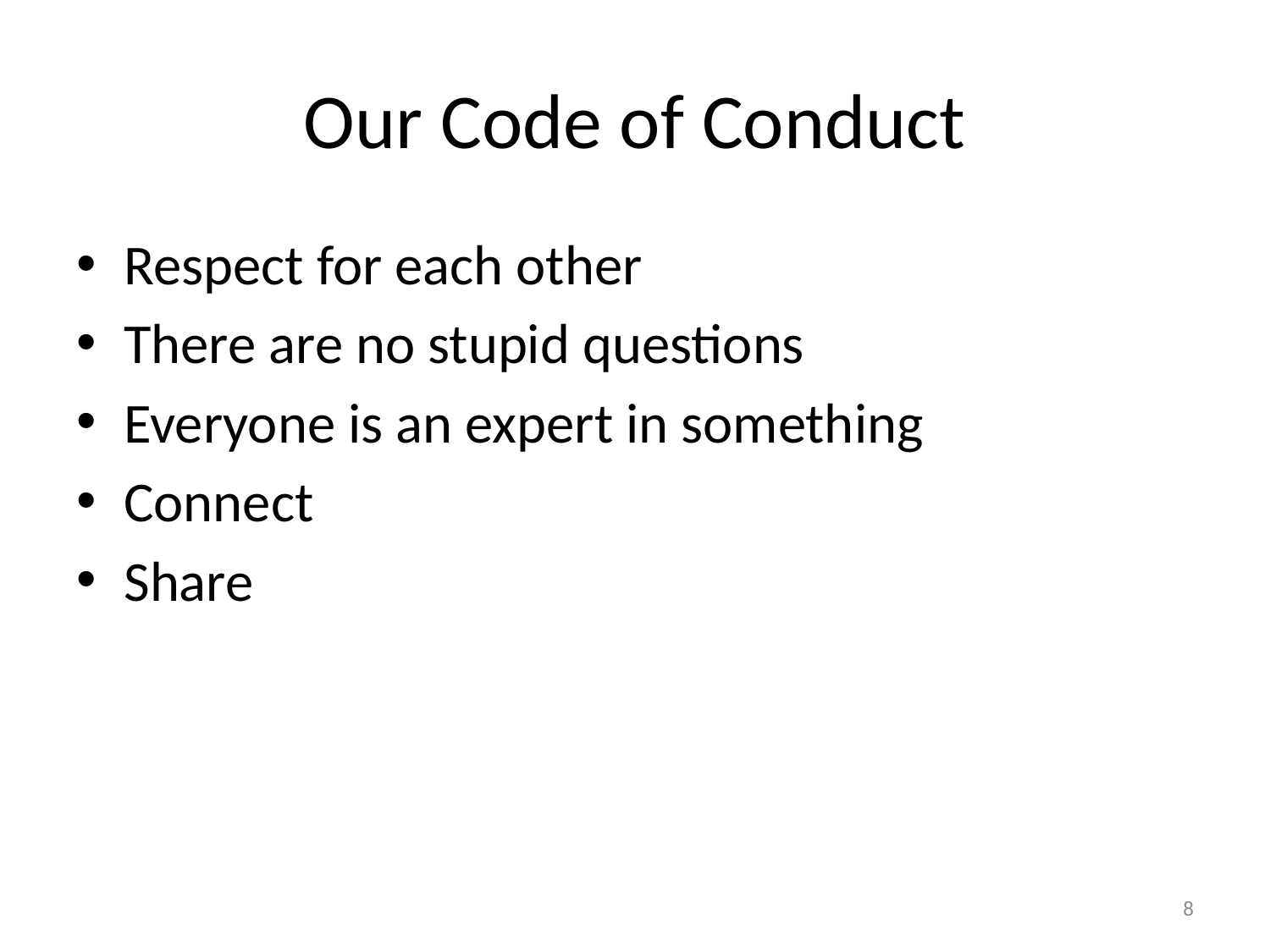

# Our Code of Conduct
Respect for each other
There are no stupid questions
Everyone is an expert in something
Connect
Share
8